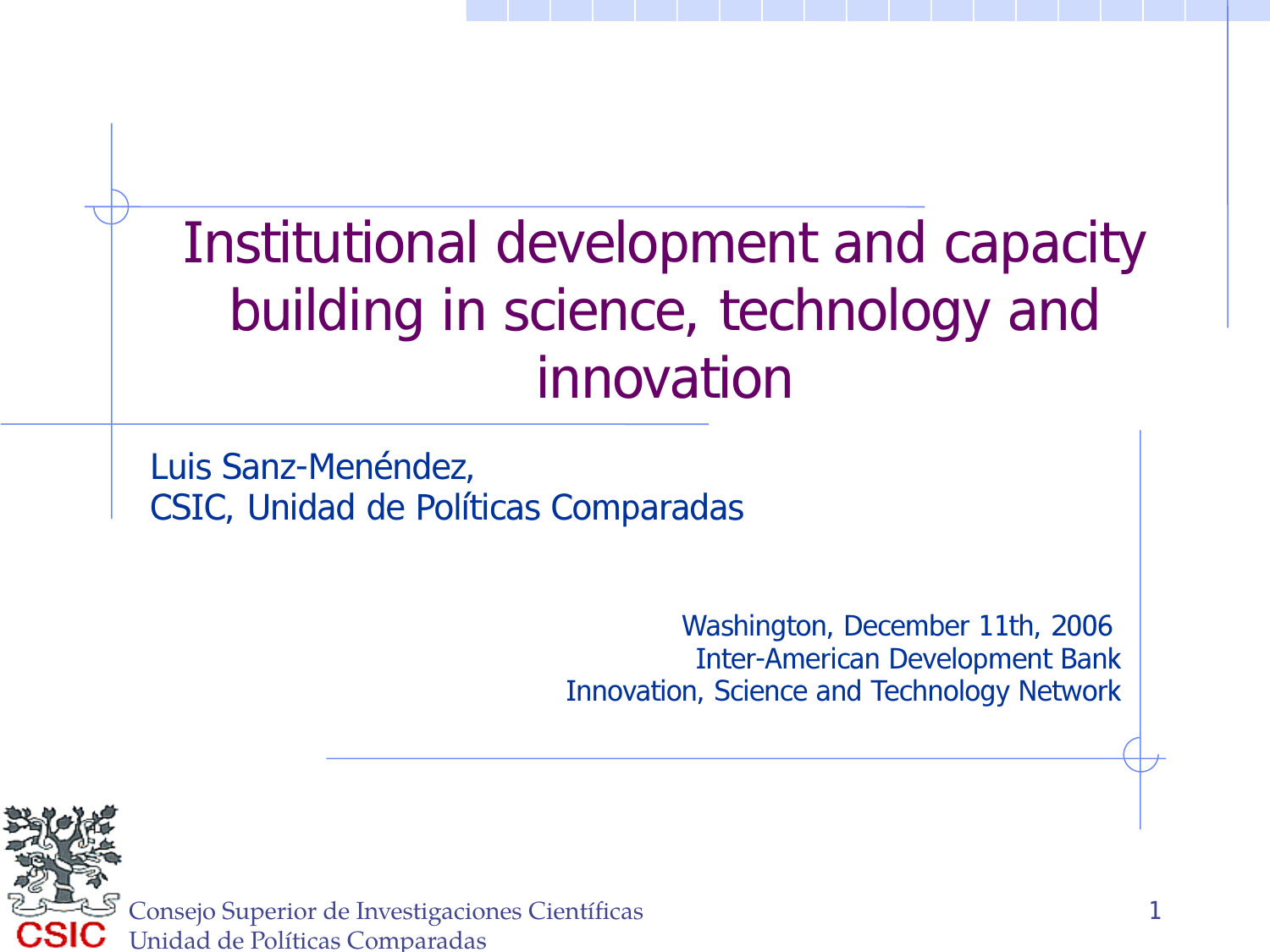

# Institutional development and capacity building in science, technology and innovation
Luis Sanz-Menéndez,
CSIC, Unidad de Políticas Comparadas

Washington, December 11th, 2006
Inter-American Development Bank
 Innovation, Science and Technology Network
1